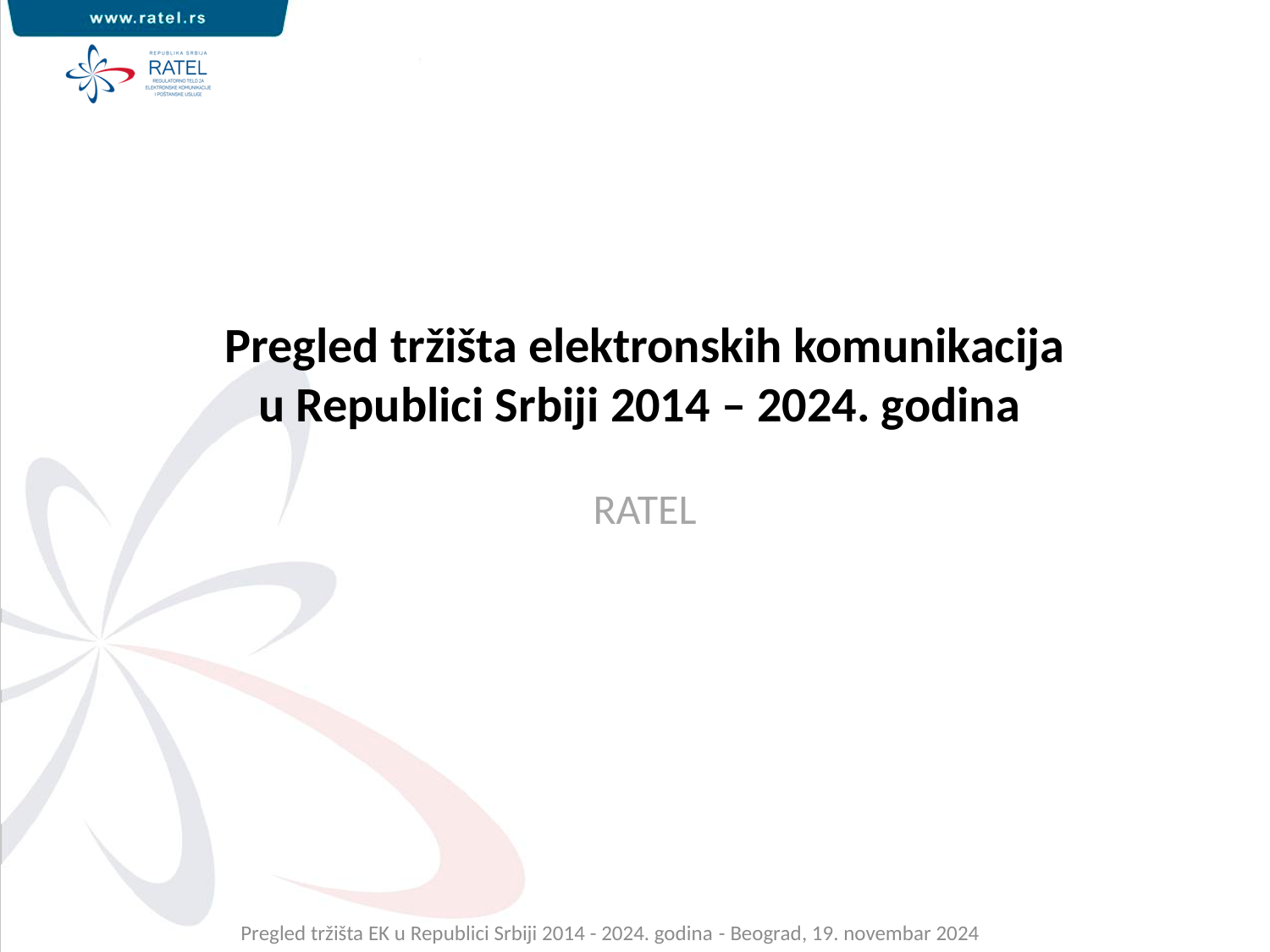

Pregled tržišta elektronskih komunikacija
u Republici Srbiji 2014 – 2024. godina

RATEL

Pregled tržišta EK u Republici Srbiji 2014 - 2024. godina - Beograd, 19. novembar 2024